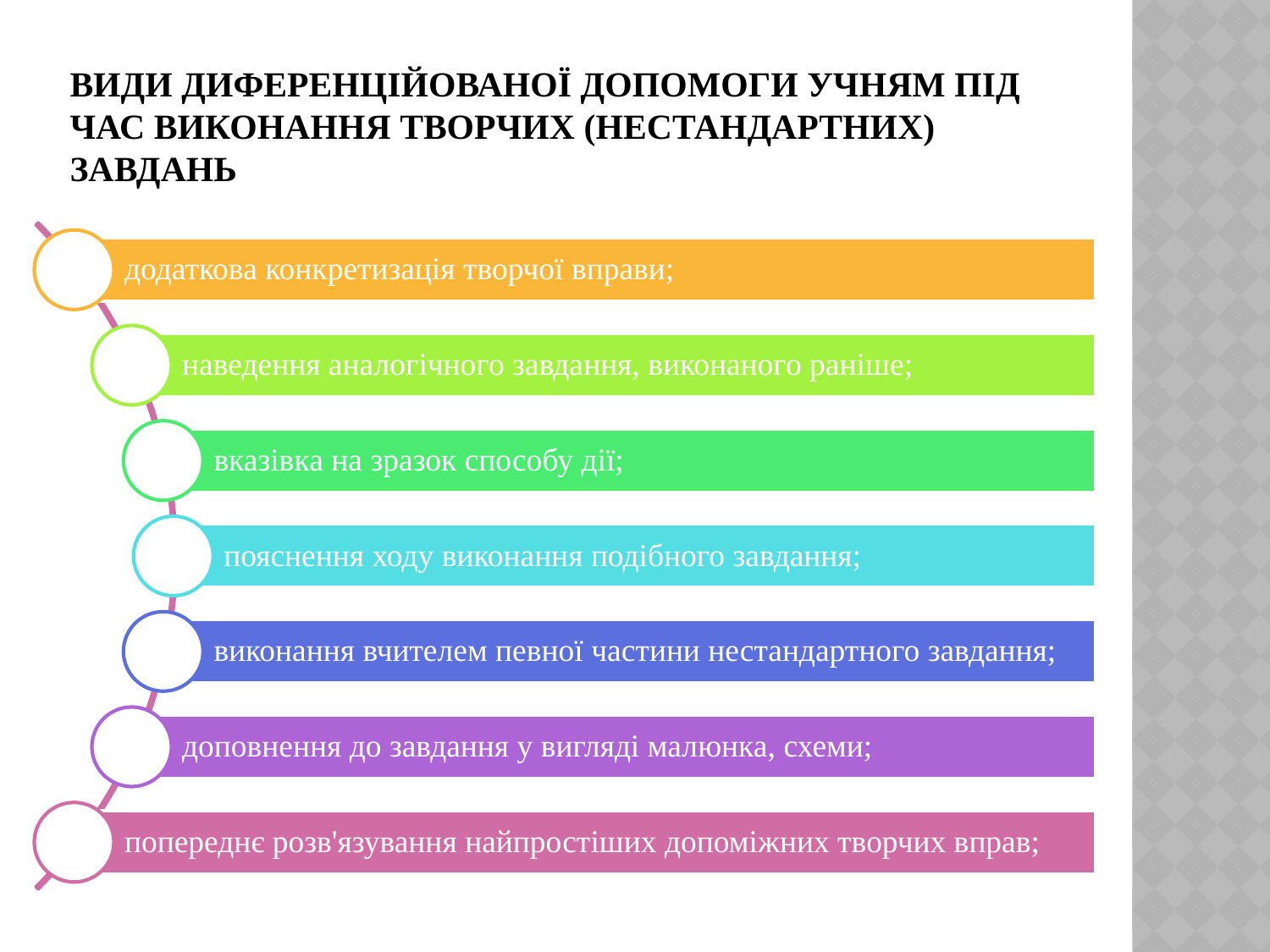

# Види диференційованої допомоги учням під час виконання творчих (нестандартних) завдань
додаткова конкретизація творчої вправи;
наведення аналогічного завдання, виконаного раніше;
вказівка на зразок способу дії;
пояснення ходу виконання подібного завдання;
виконання вчителем певної частини нестандартного завдання;
доповнення до завдання у вигляді малюнка, схеми;
попереднє розв'язування найпростіших допоміжних творчих вправ;